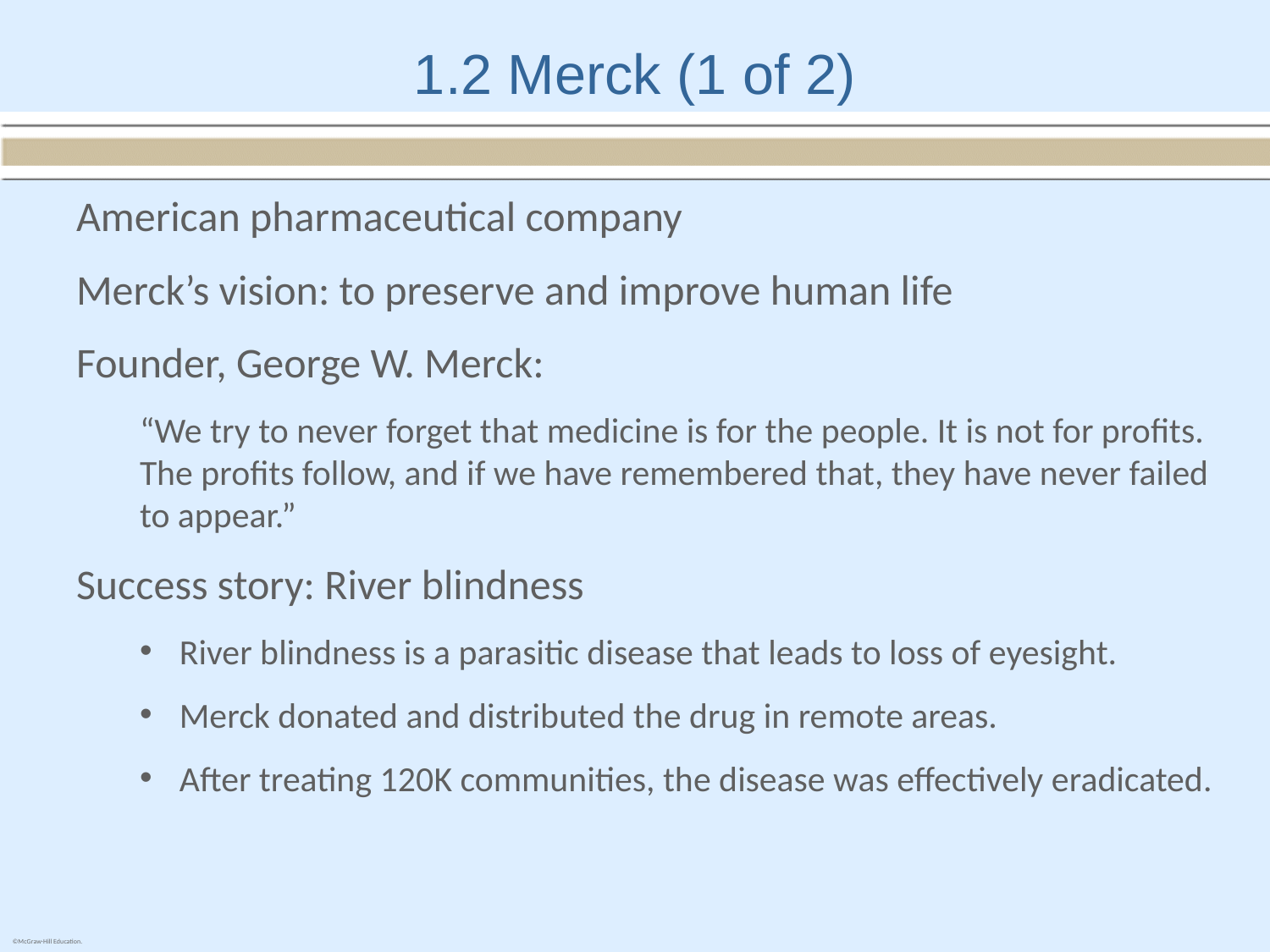

# 1.2 Merck (1 of 2)
American pharmaceutical company
Merck’s vision: to preserve and improve human life
Founder, George W. Merck:
“We try to never forget that medicine is for the people. It is not for profits. The profits follow, and if we have remembered that, they have never failed to appear.”
Success story: River blindness
River blindness is a parasitic disease that leads to loss of eyesight.
Merck donated and distributed the drug in remote areas.
After treating 120K communities, the disease was effectively eradicated.